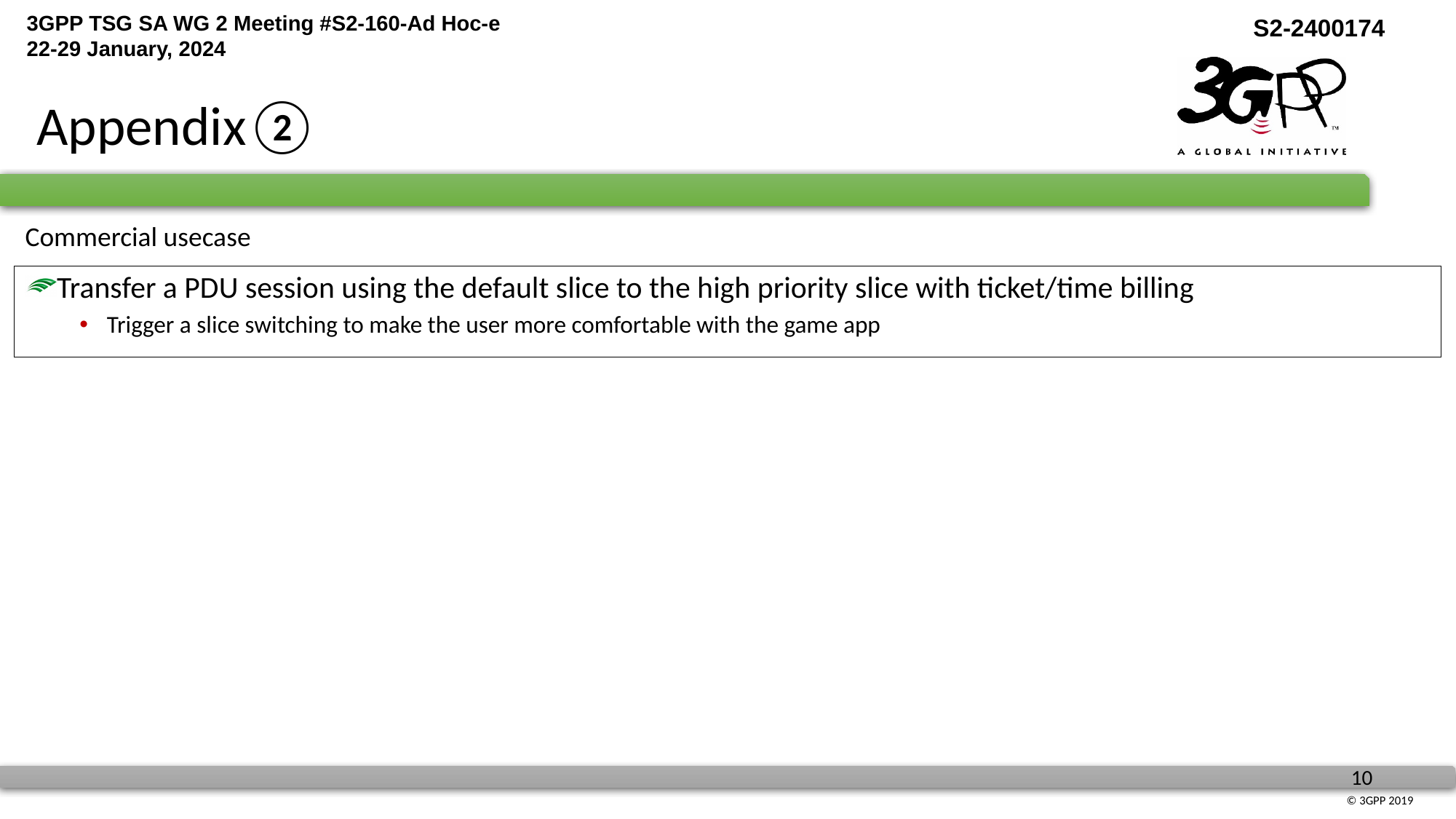

# Appendix②
Commercial usecase
Transfer a PDU session using the default slice to the high priority slice with ticket/time billing
Trigger a slice switching to make the user more comfortable with the game app